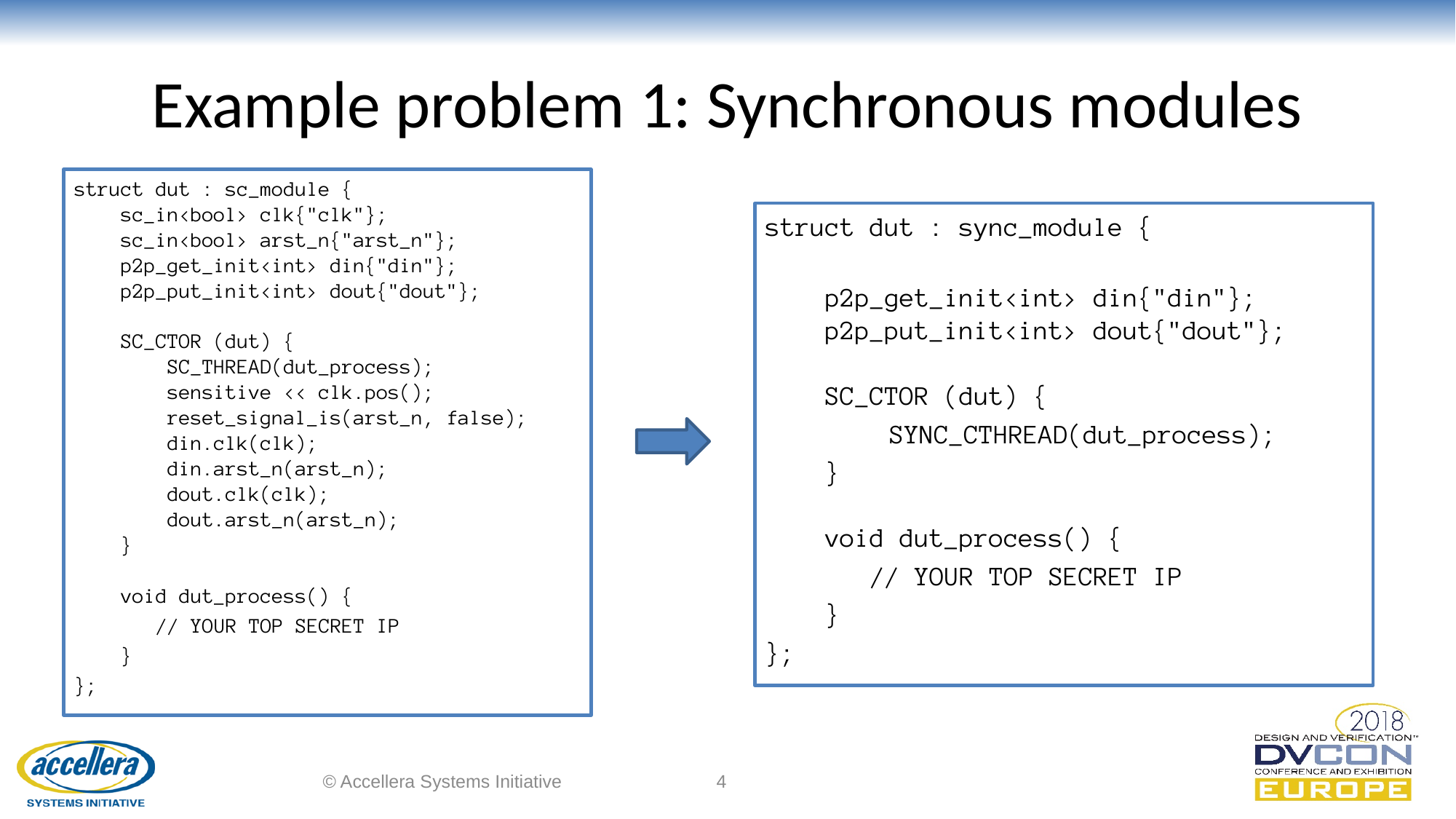

# Example problem 1: Synchronous modules
struct dut : sc_module {
    sc_in<bool> clk{"clk"};
    sc_in<bool> arst_n{"arst_n"};
    p2p_get_init<int> din{"din"};
    p2p_put_init<int> dout{"dout"};
    SC_CTOR (dut) {
        SC_THREAD(dut_process);
        sensitive << clk.pos();
        reset_signal_is(arst_n, false);
        din.clk(clk);
        din.arst_n(arst_n);
        dout.clk(clk);
        dout.arst_n(arst_n);
    }
    void dut_process() {
       // YOUR TOP SECRET IP
    }
};
struct dut : sync_module {
    p2p_get_init<int> din{"din"};
    p2p_put_init<int> dout{"dout"};
    SC_CTOR (dut) {
	 SYNC_CTHREAD(dut_process);
    }
    void dut_process() {
       // YOUR TOP SECRET IP
    }
};

© Accellera Systems Initiative
4